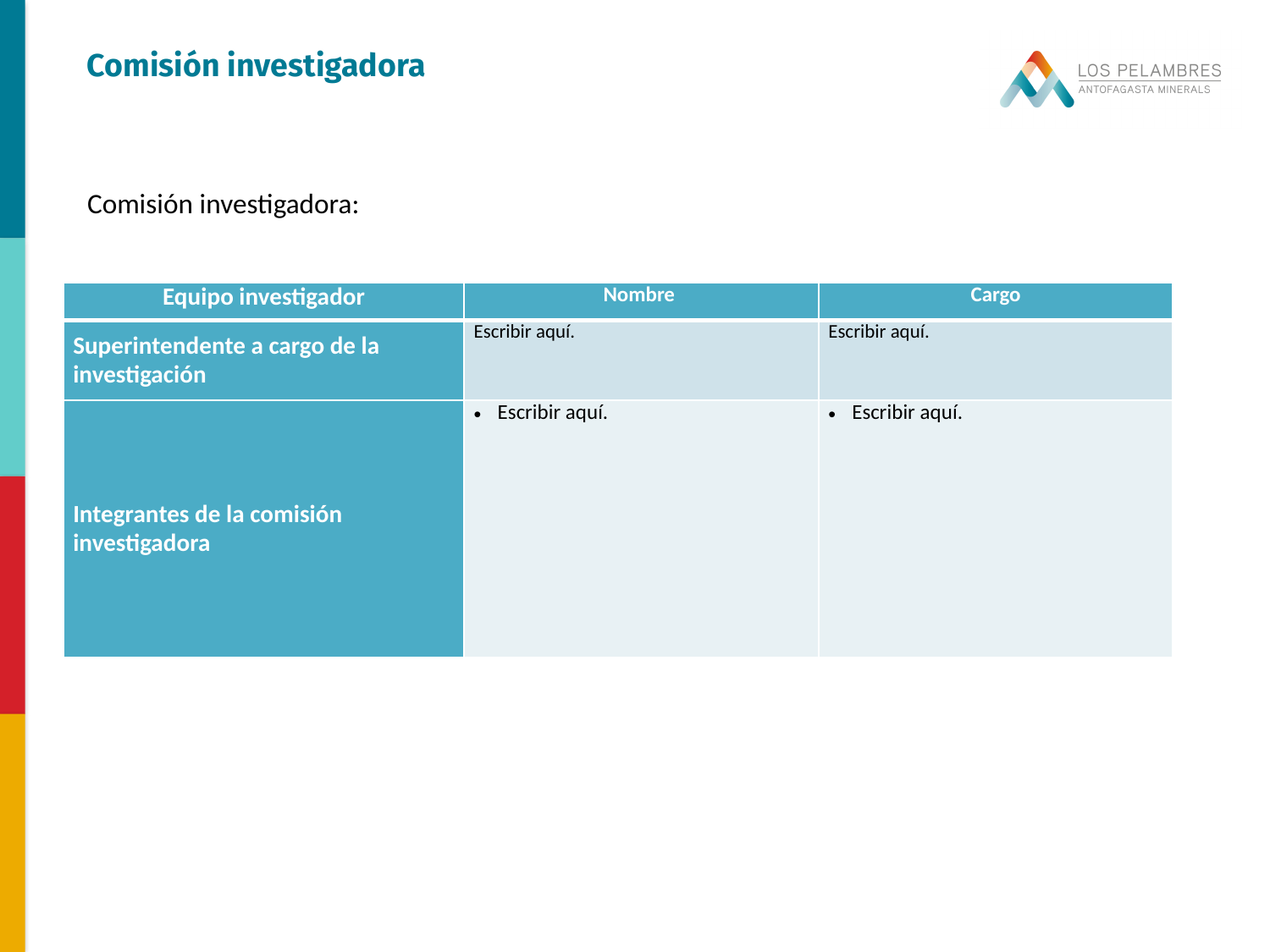

Comisión investigadora
Comisión investigadora:

| Equipo investigador | Nombre | Cargo |
| --- | --- | --- |
| Superintendente a cargo de la investigación | Escribir aquí. | Escribir aquí. |
| Integrantes de la comisión investigadora | Escribir aquí. | Escribir aquí. |